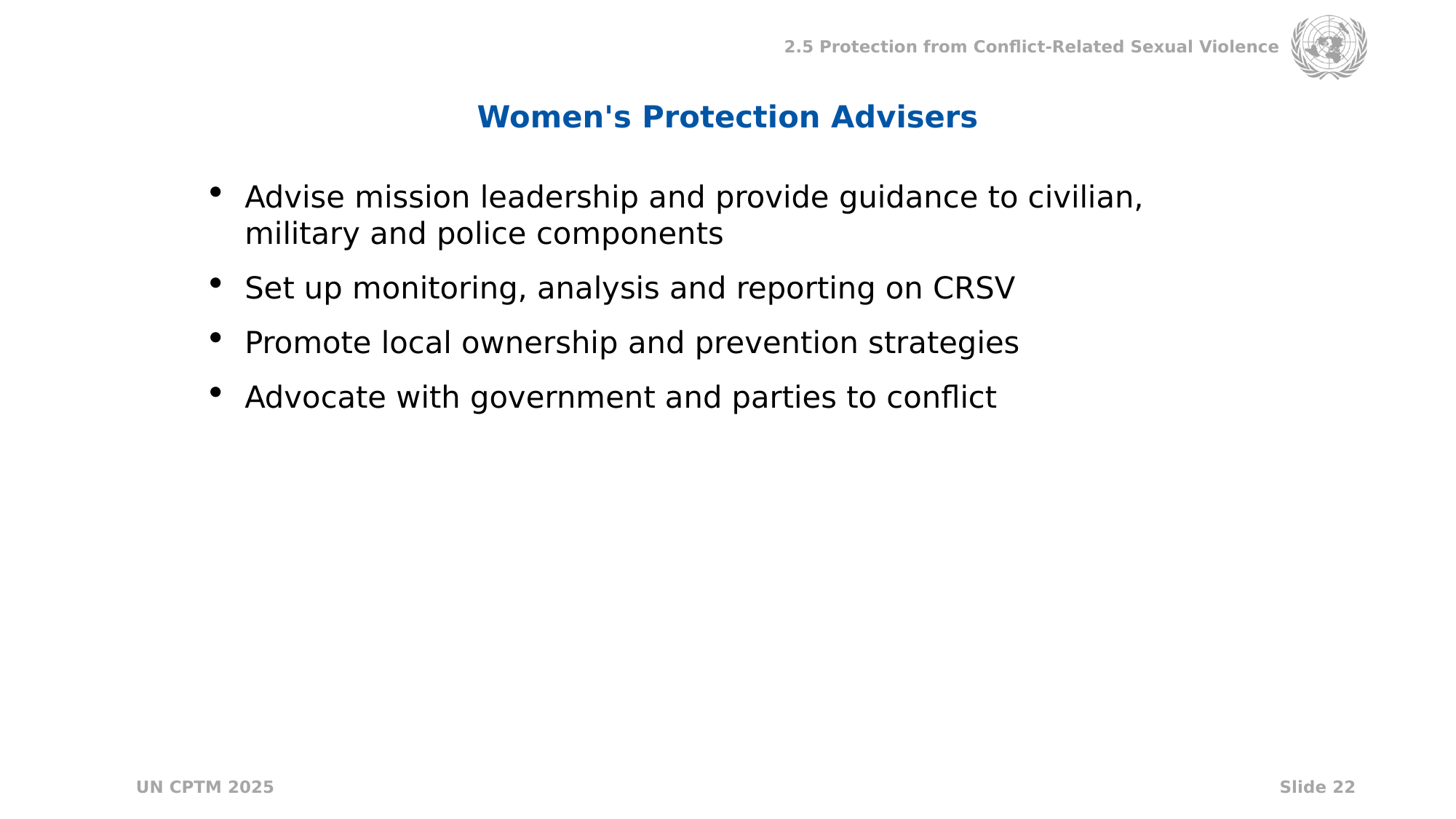

Women's Protection Advisers
Advise mission leadership and provide guidance to civilian, military and police components
Set up monitoring, analysis and reporting on CRSV
Promote local ownership and prevention strategies
Advocate with government and parties to conflict